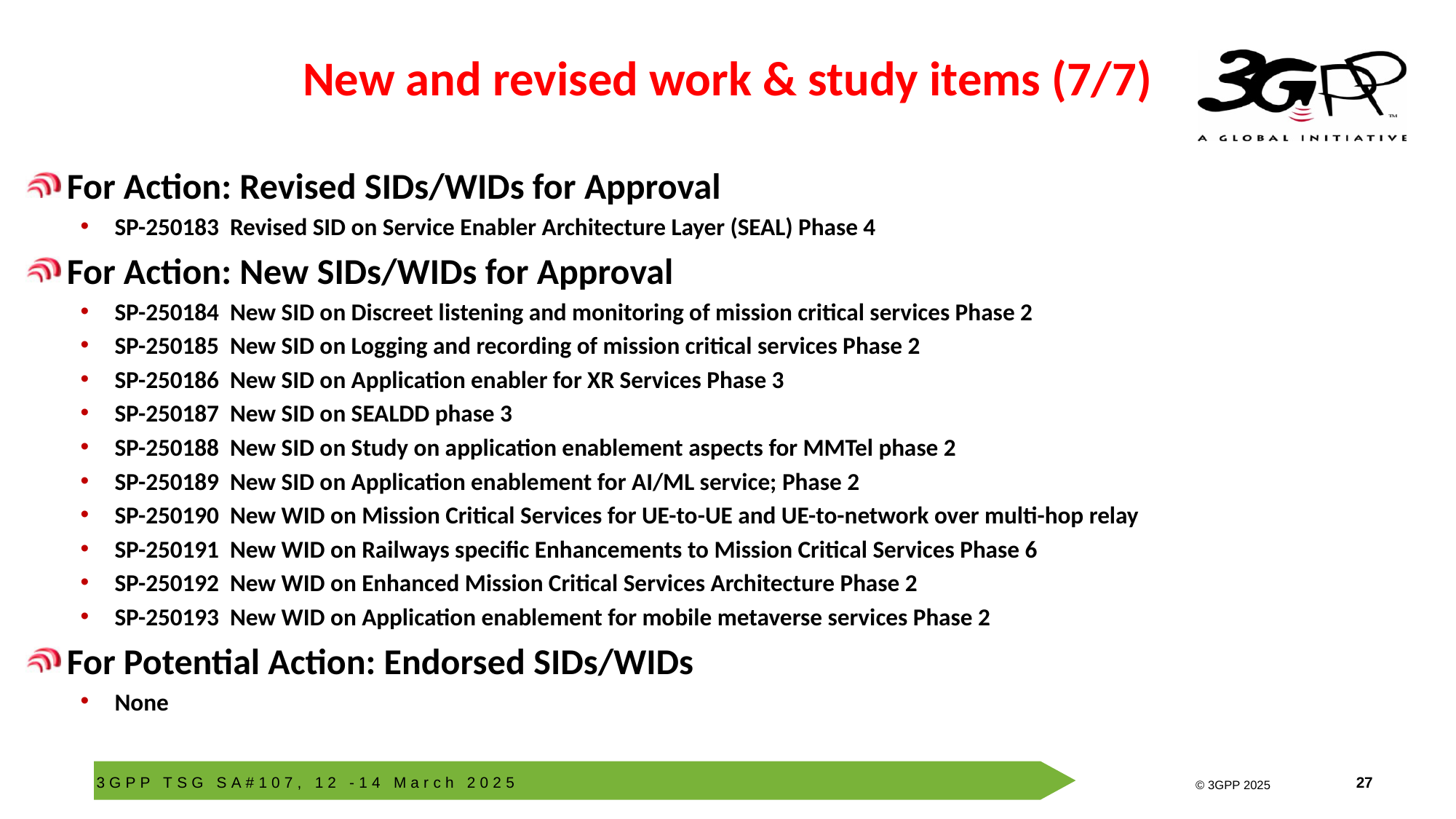

# New and revised work & study items (7/7)
For Action: Revised SIDs/WIDs for Approval
SP-250183  Revised SID on Service Enabler Architecture Layer (SEAL) Phase 4
For Action: New SIDs/WIDs for Approval
SP-250184  New SID on Discreet listening and monitoring of mission critical services Phase 2
SP-250185  New SID on Logging and recording of mission critical services Phase 2
SP-250186  New SID on Application enabler for XR Services Phase 3
SP-250187  New SID on SEALDD phase 3
SP-250188  New SID on Study on application enablement aspects for MMTel phase 2
SP-250189  New SID on Application enablement for AI/ML service; Phase 2
SP-250190  New WID on Mission Critical Services for UE-to-UE and UE-to-network over multi-hop relay
SP-250191  New WID on Railways specific Enhancements to Mission Critical Services Phase 6
SP-250192  New WID on Enhanced Mission Critical Services Architecture Phase 2
SP-250193  New WID on Application enablement for mobile metaverse services Phase 2
For Potential Action: Endorsed SIDs/WIDs
None